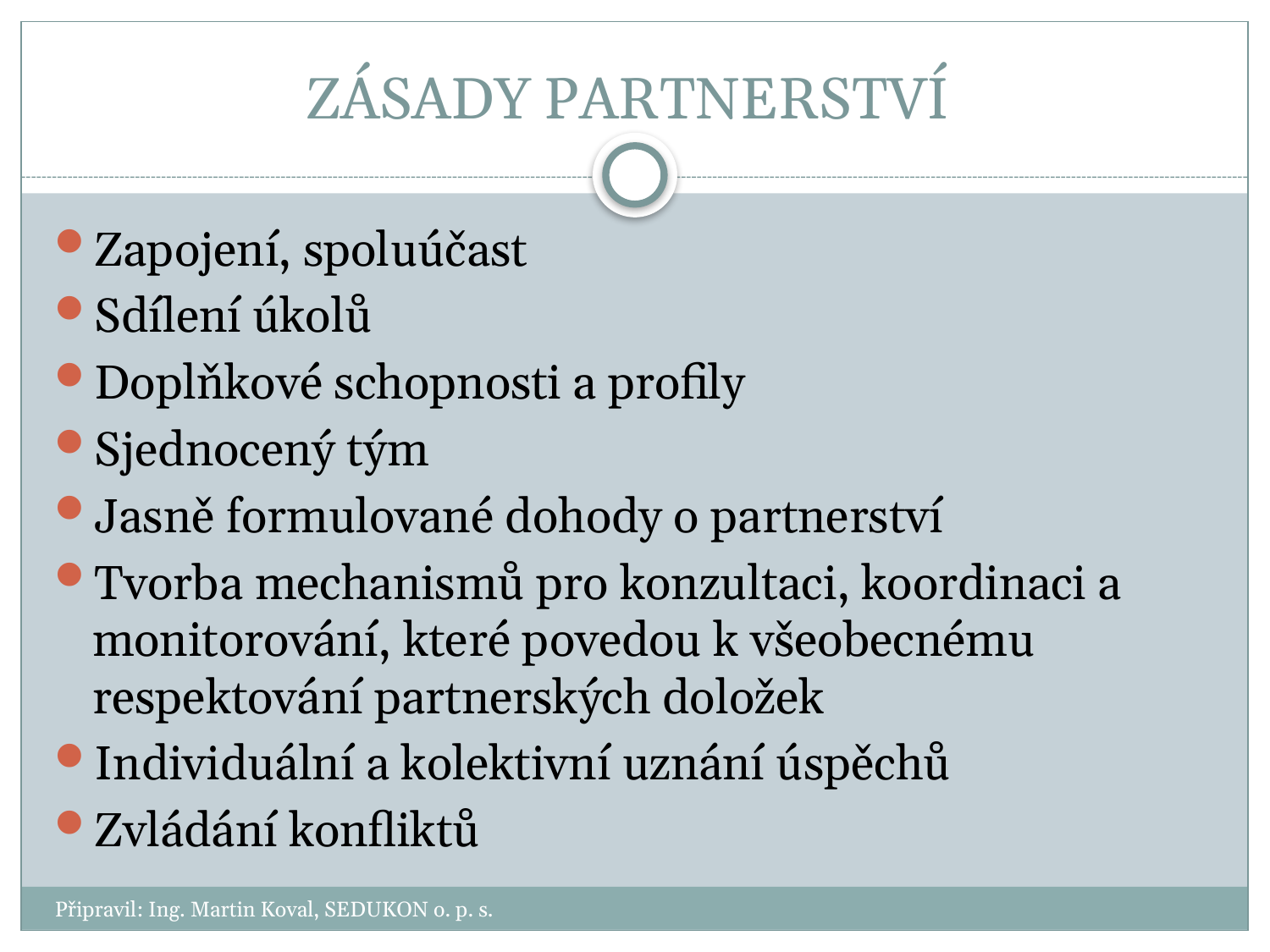

# ZÁSADY PARTNERSTVÍ
Zapojení, spoluúčast
Sdílení úkolů
Doplňkové schopnosti a profily
Sjednocený tým
Jasně formulované dohody o partnerství
Tvorba mechanismů pro konzultaci, koordinaci a monitorování, které povedou k všeobecnému respektování partnerských doložek
Individuální a kolektivní uznání úspěchů
Zvládání konfliktů

Připravil: Ing. Martin Koval, SEDUKON o. p. s.